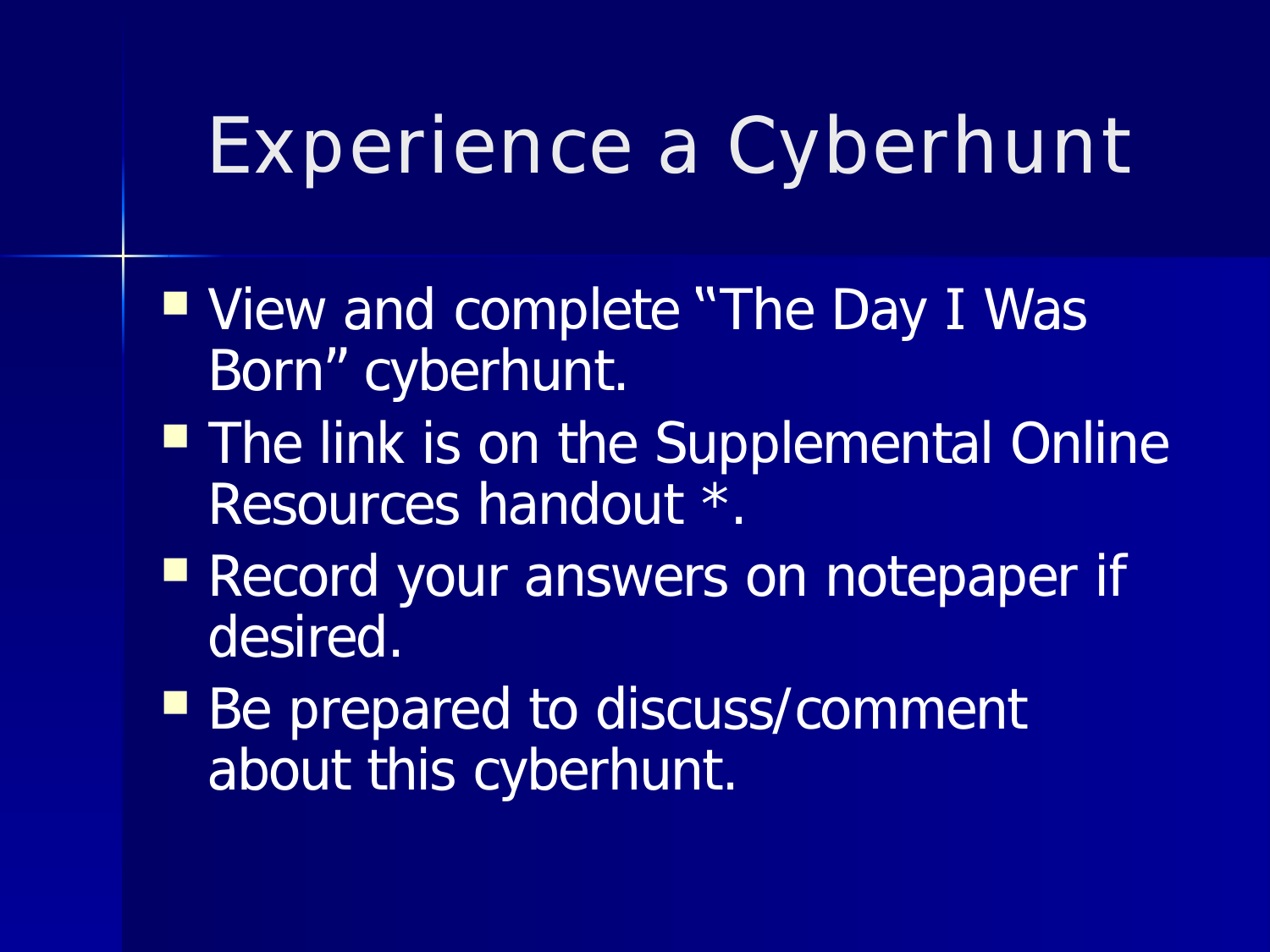

# Experience a Cyberhunt
View and complete “The Day I Was Born” cyberhunt.
The link is on the Supplemental Online Resources handout *.
Record your answers on notepaper if desired.
Be prepared to discuss/comment about this cyberhunt.